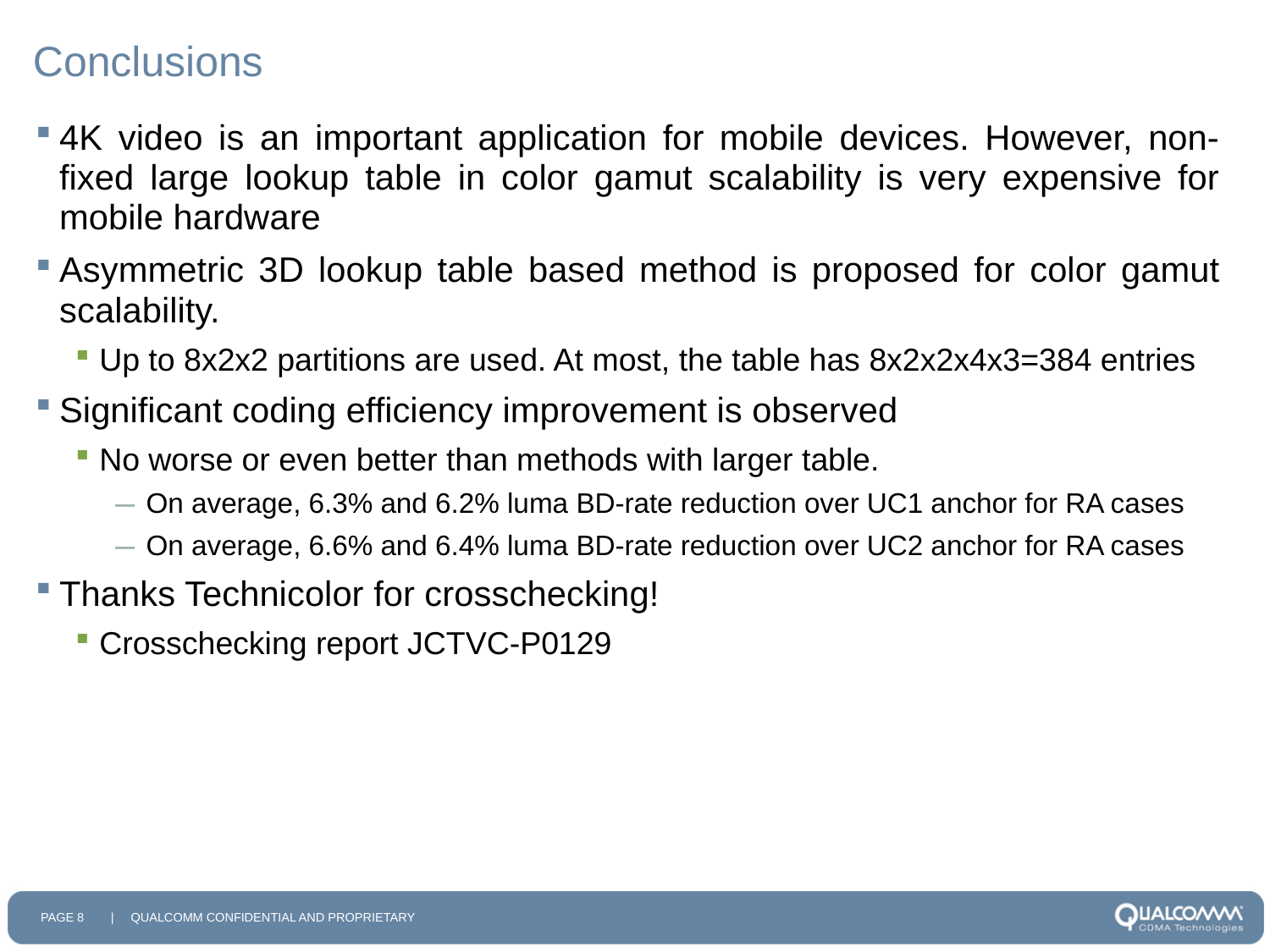

# Conclusions
4K video is an important application for mobile devices. However, non-fixed large lookup table in color gamut scalability is very expensive for mobile hardware
Asymmetric 3D lookup table based method is proposed for color gamut scalability.
Up to 8x2x2 partitions are used. At most, the table has 8x2x2x4x3=384 entries
Significant coding efficiency improvement is observed
No worse or even better than methods with larger table.
On average, 6.3% and 6.2% luma BD-rate reduction over UC1 anchor for RA cases
On average, 6.6% and 6.4% luma BD-rate reduction over UC2 anchor for RA cases
Thanks Technicolor for crosschecking!
Crosschecking report JCTVC-P0129